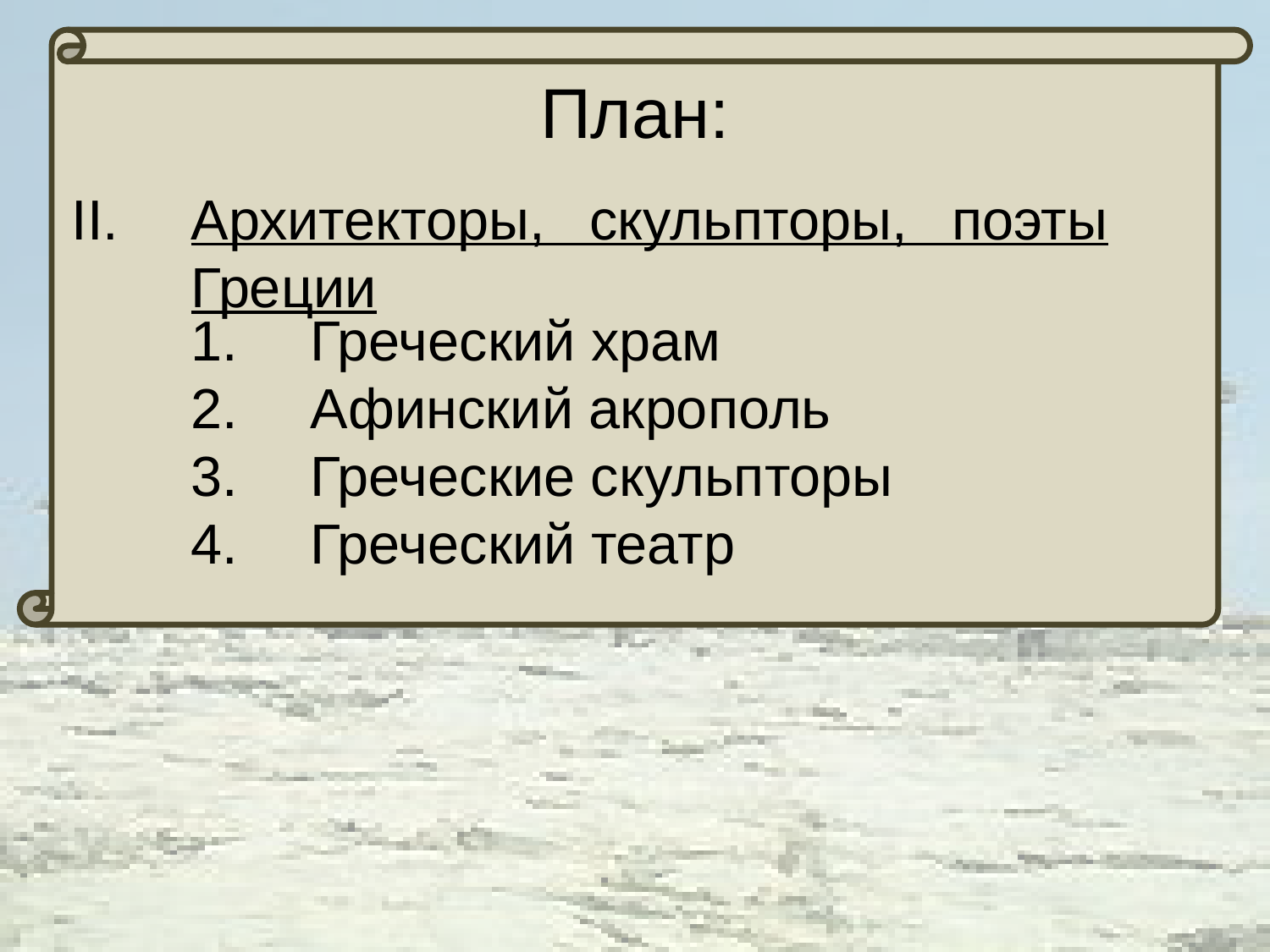

План:

Греческий храм
Афинский акрополь
Греческие скульпторы
Греческий театр
#
Архитекторы, скульпторы, поэты Греции